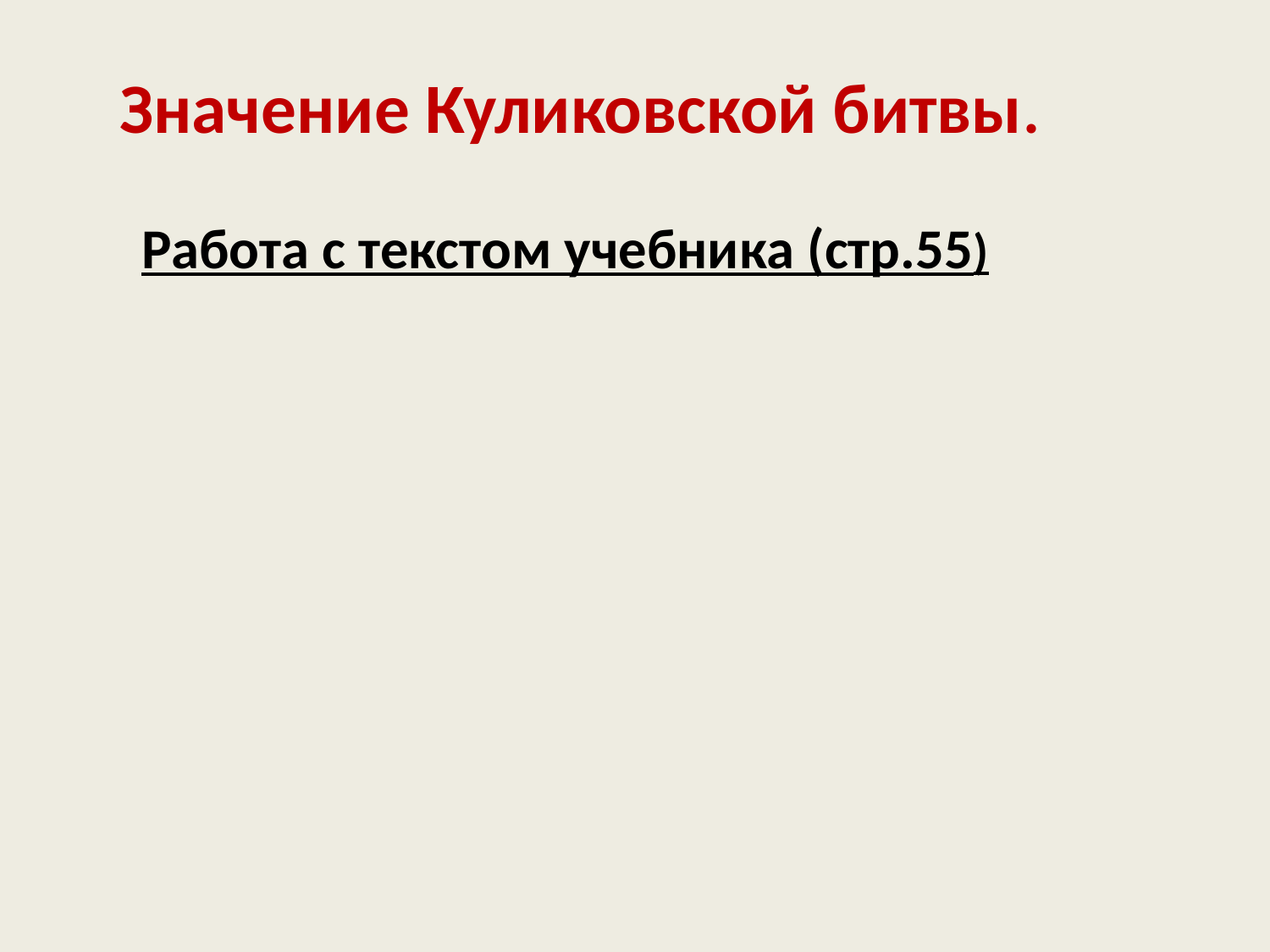

Значение Куликовской битвы.
Работа с текстом учебника (стр.55)